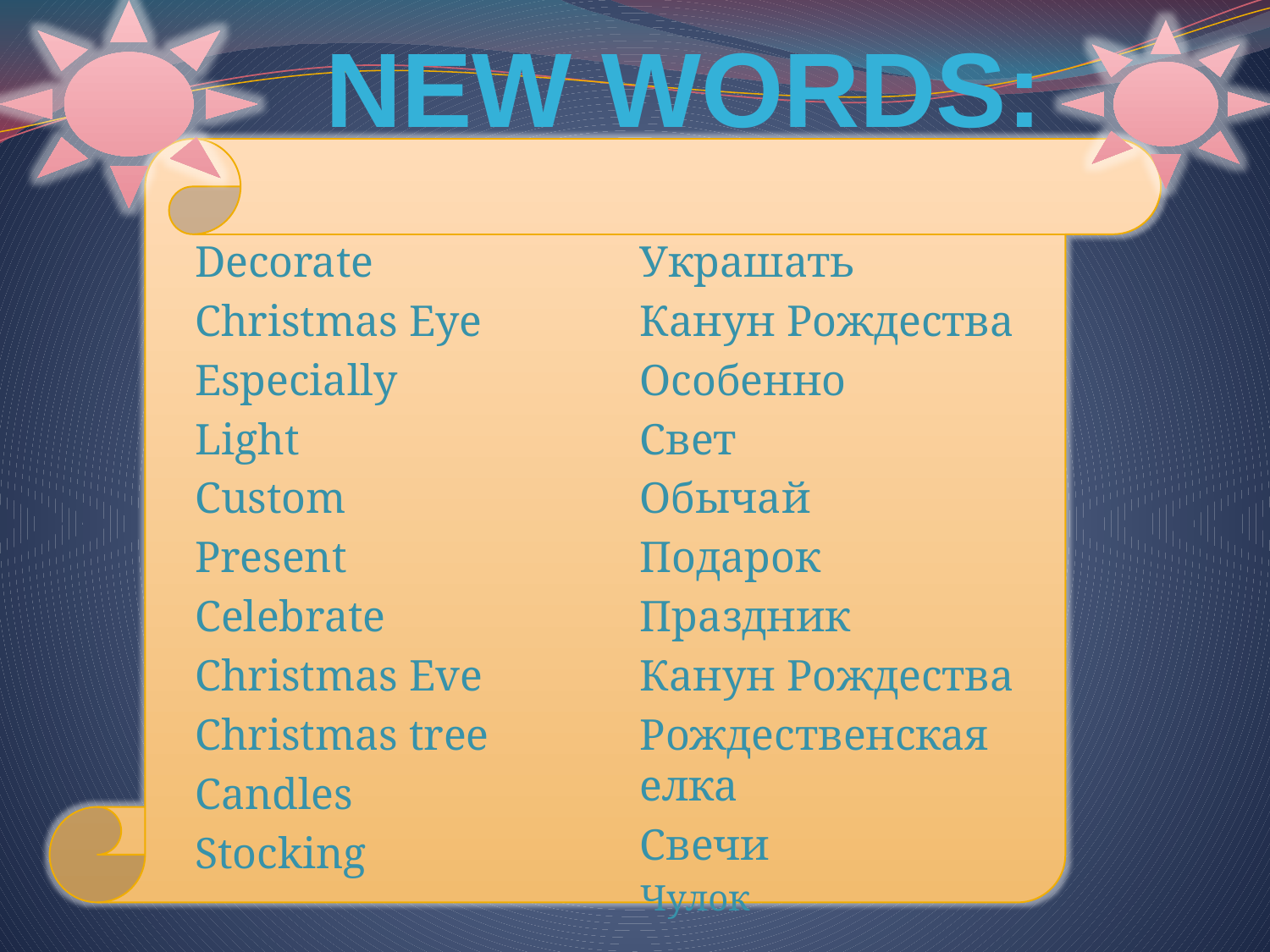

# NEW WORDS:

Decorate
Christmas Eye
Especially
Light
Custom
Present
Celebrate
Christmas Eve
Christmas tree
Candles
Stocking

Украшать
Канун Рождества
Особенно
Свет
Обычай
Подарок
Праздник
Канун Рождества
Рождественская елка
Свечи
Чулок